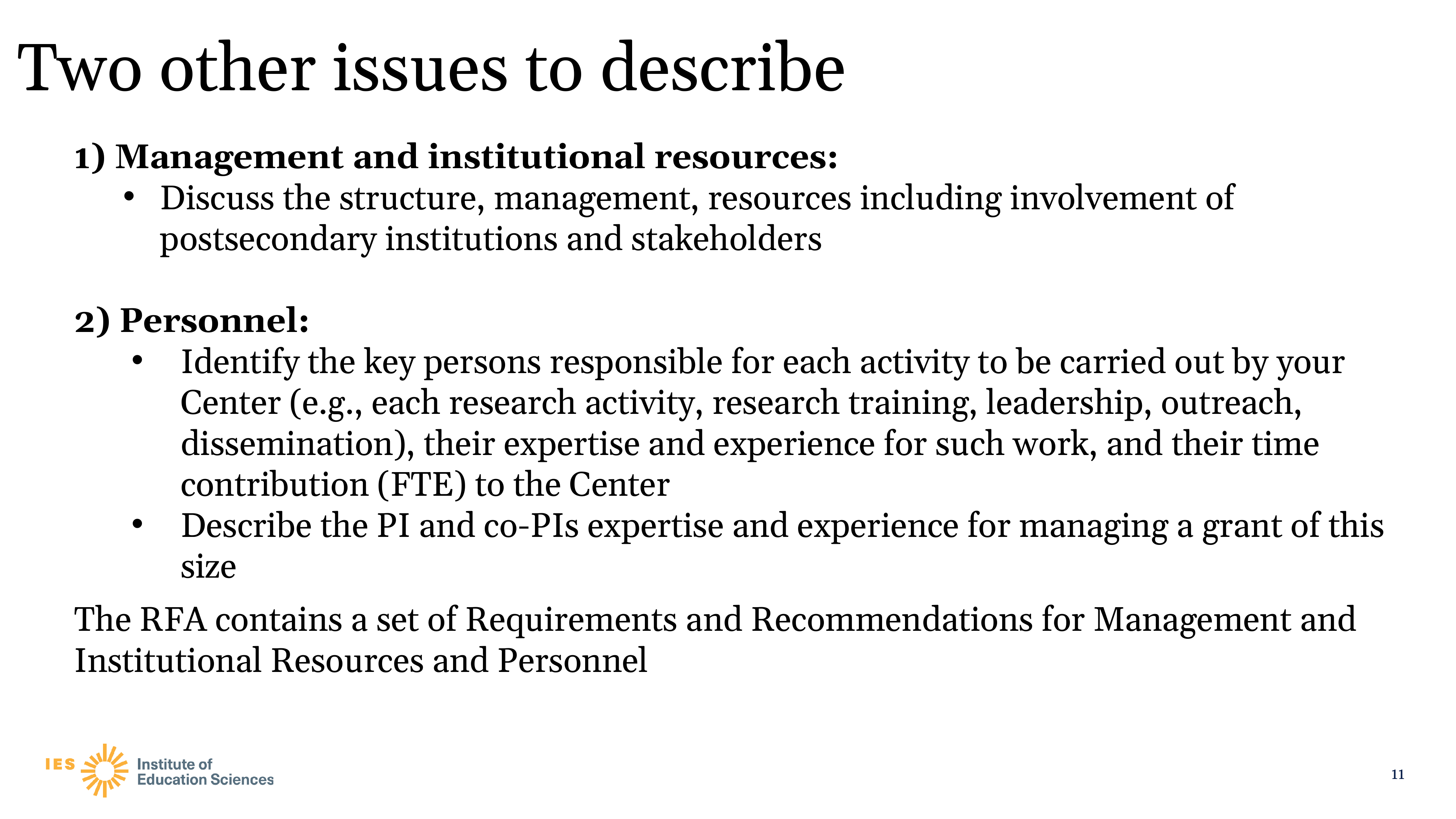

# Two other issues to describe
1) Management and institutional resources:
Discuss the structure, management, resources including involvement of postsecondary institutions and stakeholders

2) Personnel:
Identify the key persons responsible for each activity to be carried out by your Center (e.g., each research activity, research training, leadership, outreach, dissemination), their expertise and experience for such work, and their time contribution (FTE) to the Center
Describe the PI and co-PIs expertise and experience for managing a grant of this size
The RFA contains a set of Requirements and Recommendations for Management and Institutional Resources and Personnel

11